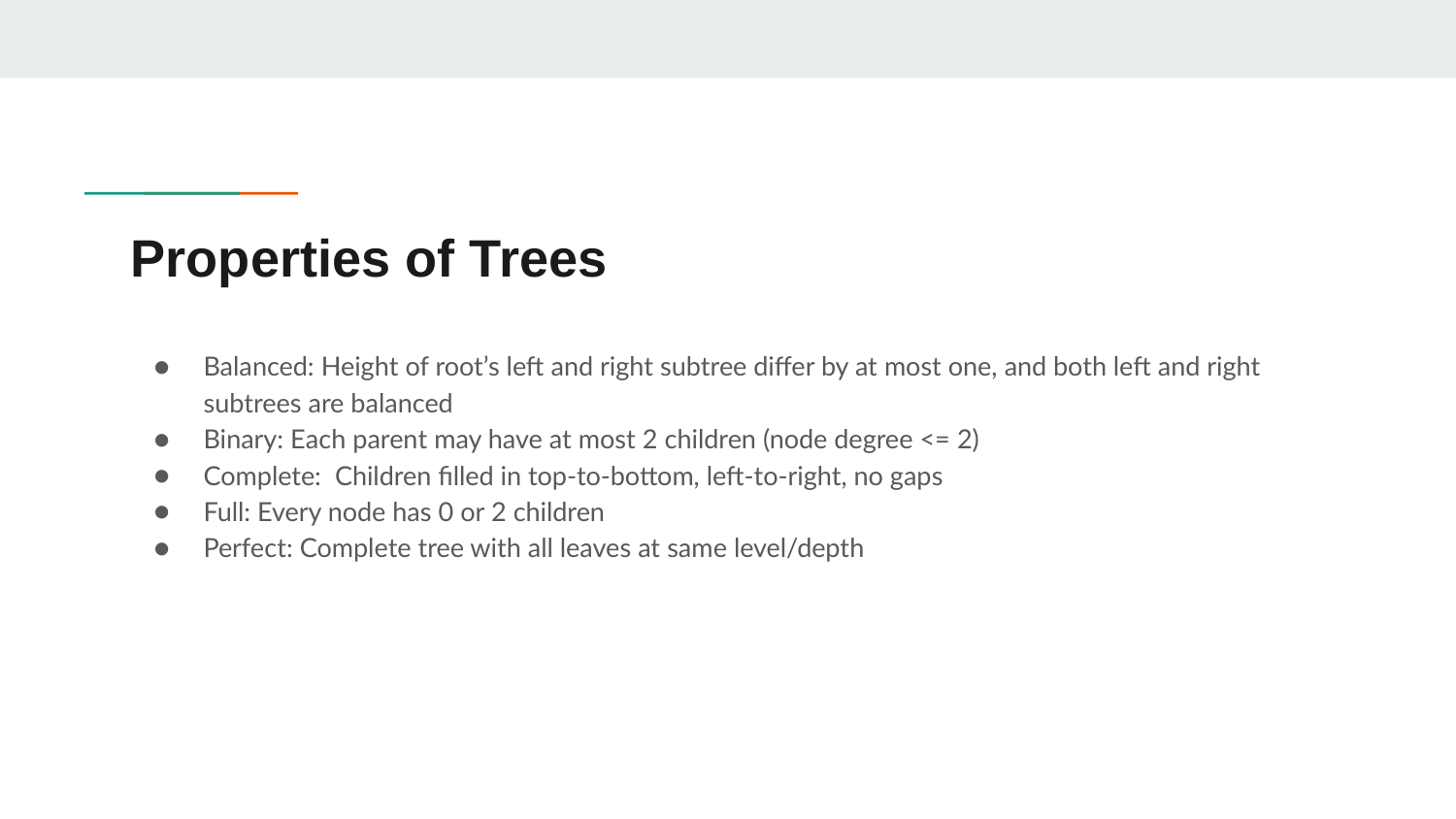

# Properties of Trees
Balanced: Height of root’s left and right subtree differ by at most one, and both left and right subtrees are balanced
Binary: Each parent may have at most 2 children (node degree <= 2)
Complete:  Children filled in top-to-bottom, left-to-right, no gaps
Full: Every node has 0 or 2 children
Perfect: Complete tree with all leaves at same level/depth